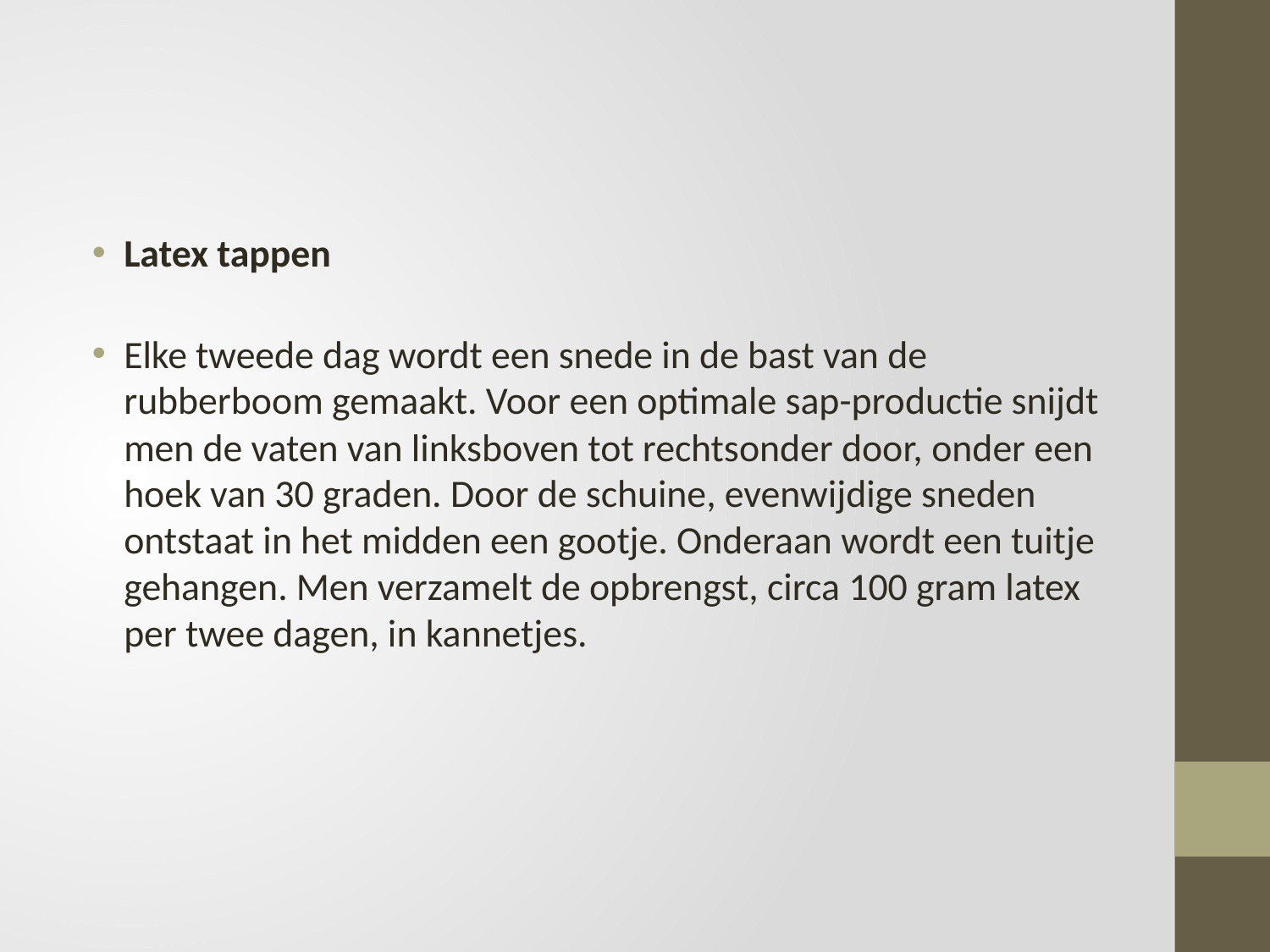

#
Latex tappen
Elke tweede dag wordt een snede in de bast van de rubberboom gemaakt. Voor een optimale sap-productie snijdt men de vaten van linksboven tot rechtsonder door, onder een hoek van 30 graden. Door de schuine, evenwijdige sneden ontstaat in het midden een gootje. Onderaan wordt een tuitje gehangen. Men verzamelt de opbrengst, circa 100 gram latex per twee dagen, in kannetjes.